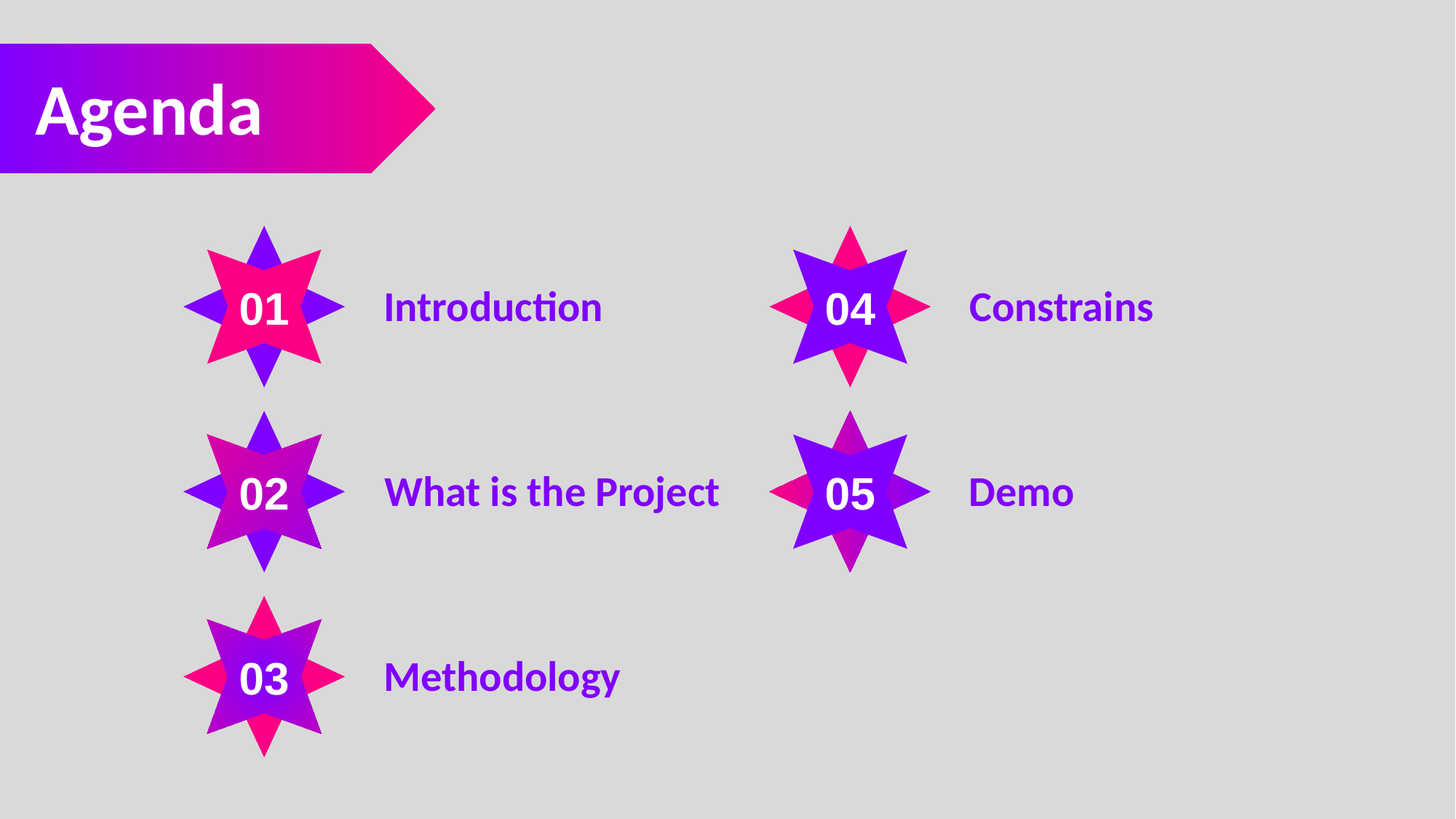

Agenda

Introduction
Constrains
01
04

What is the Project
Demo
02
05

Methodology
03